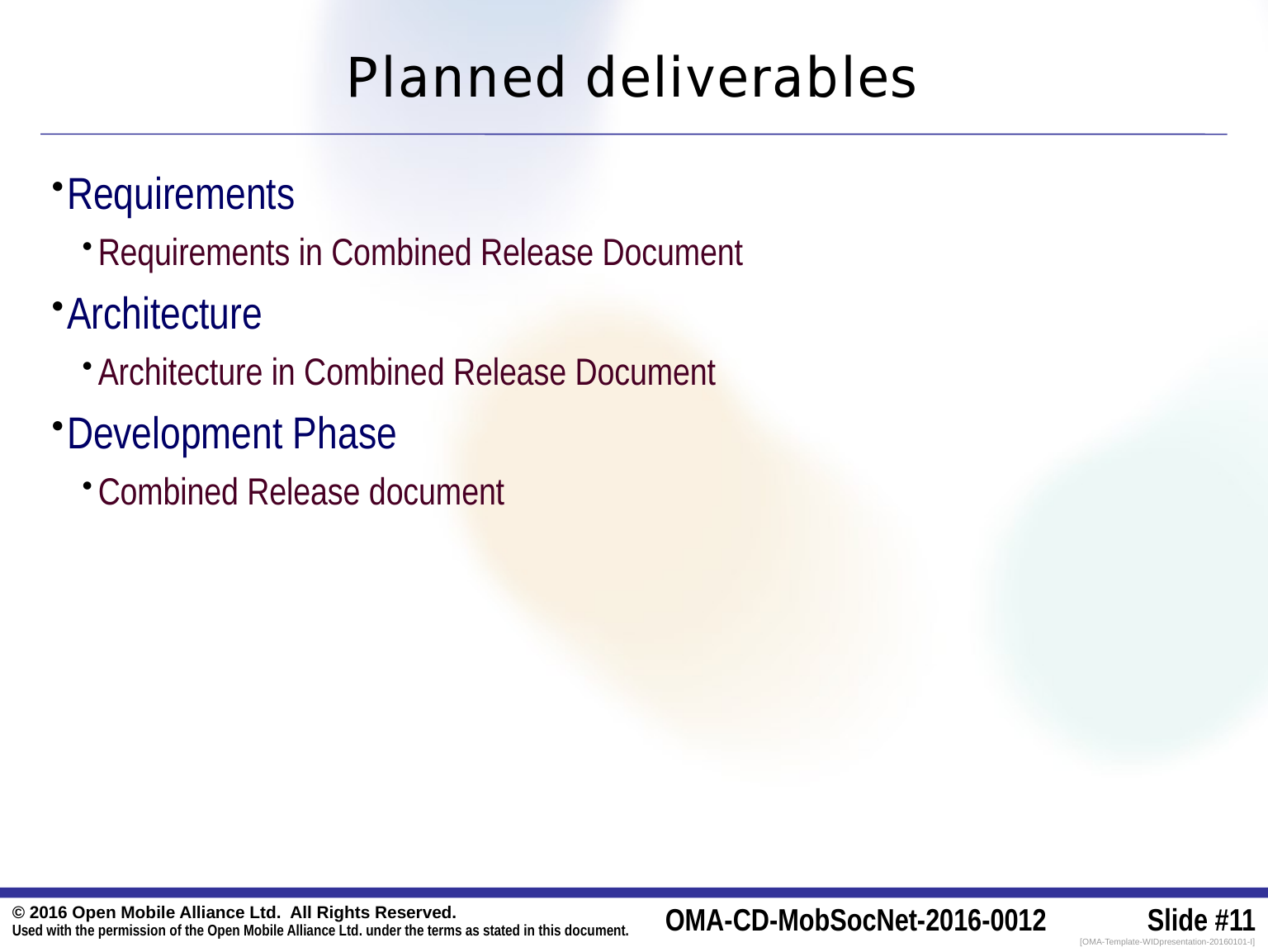

# Planned deliverables
Requirements
Requirements in Combined Release Document
Architecture
Architecture in Combined Release Document
Development Phase
Combined Release document